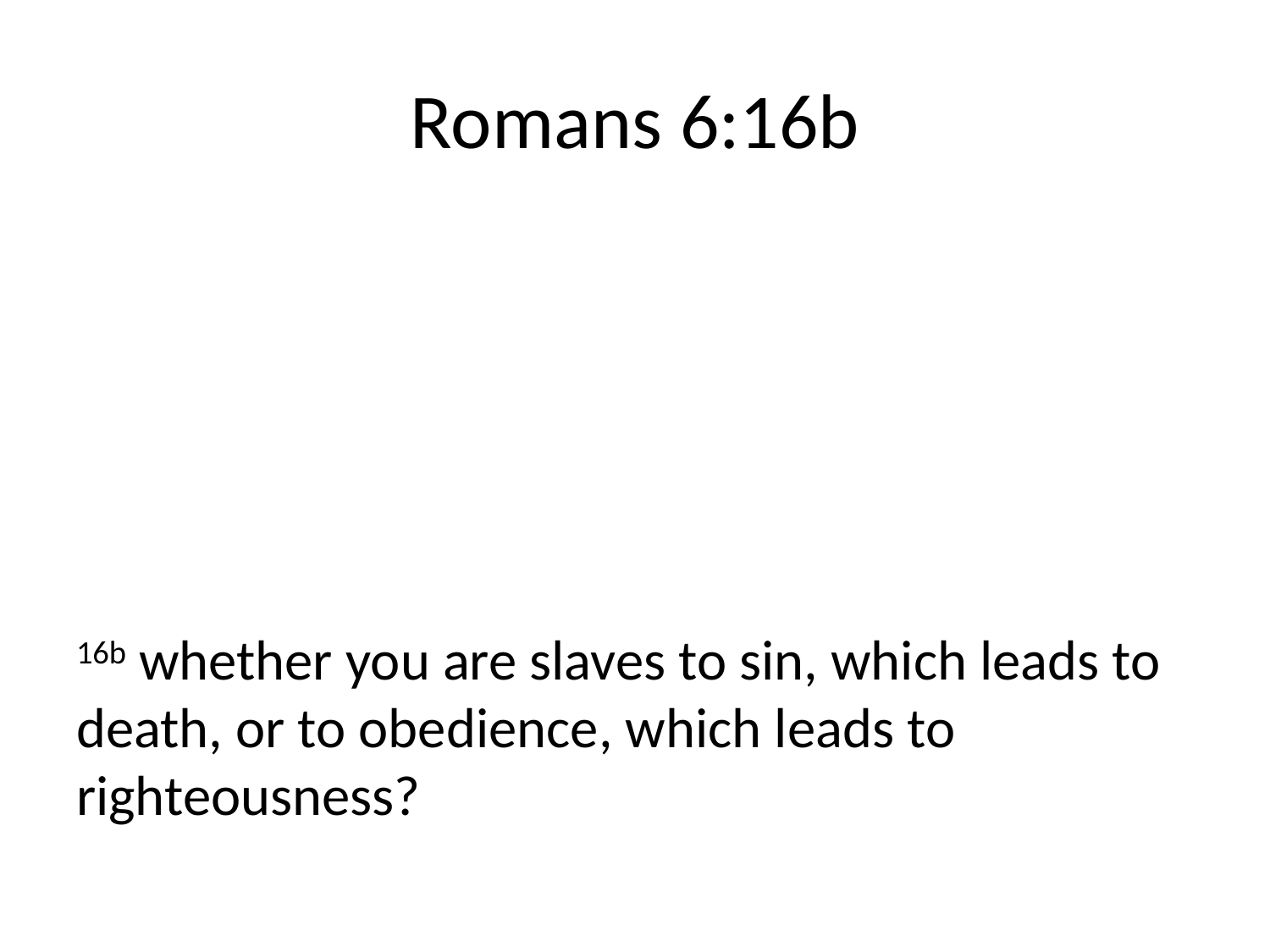

# Romans 6:16b

16b whether you are slaves to sin, which leads to death, or to obedience, which leads to righteousness?